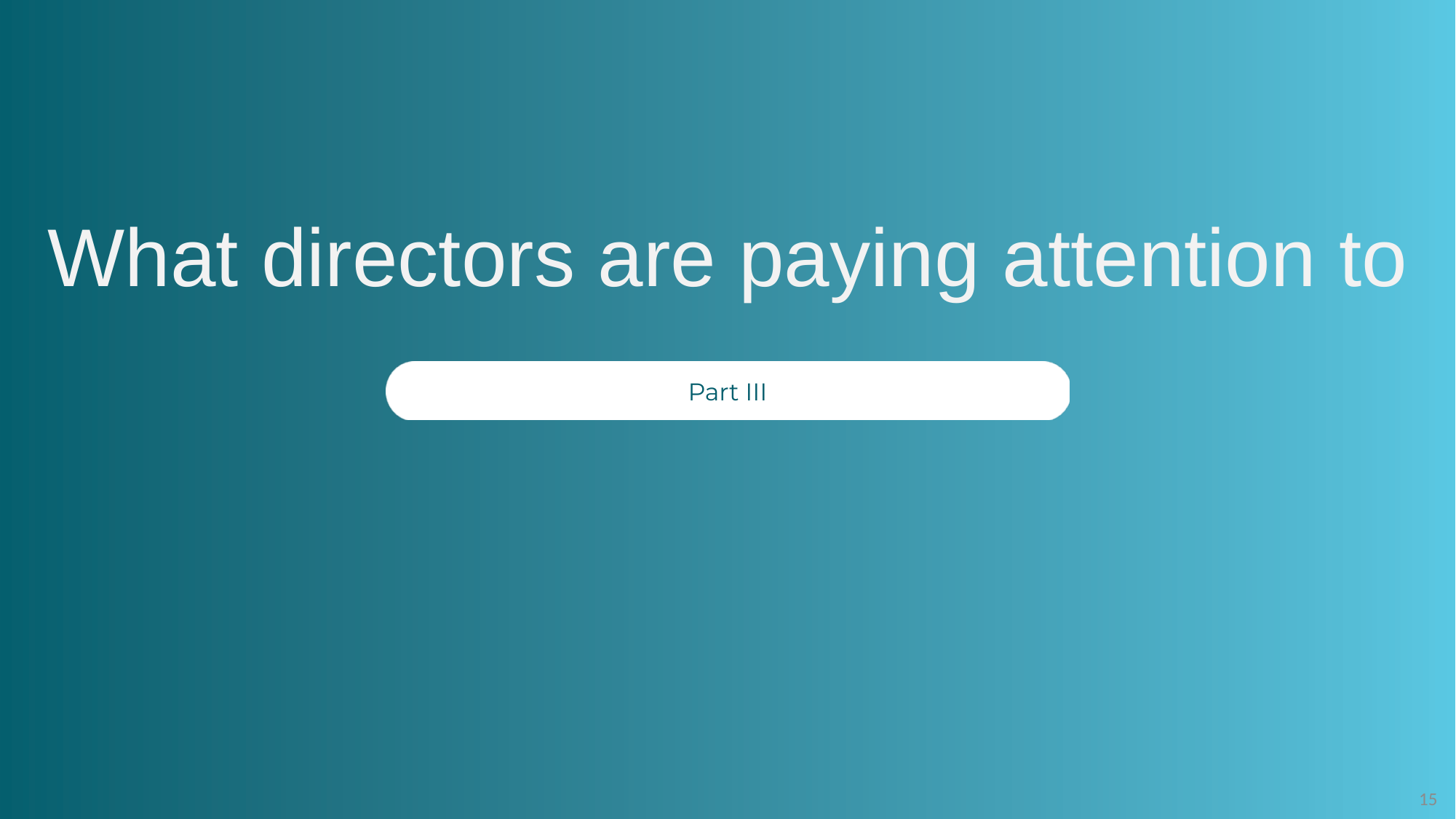

# What directors are paying attention to
Part III
15